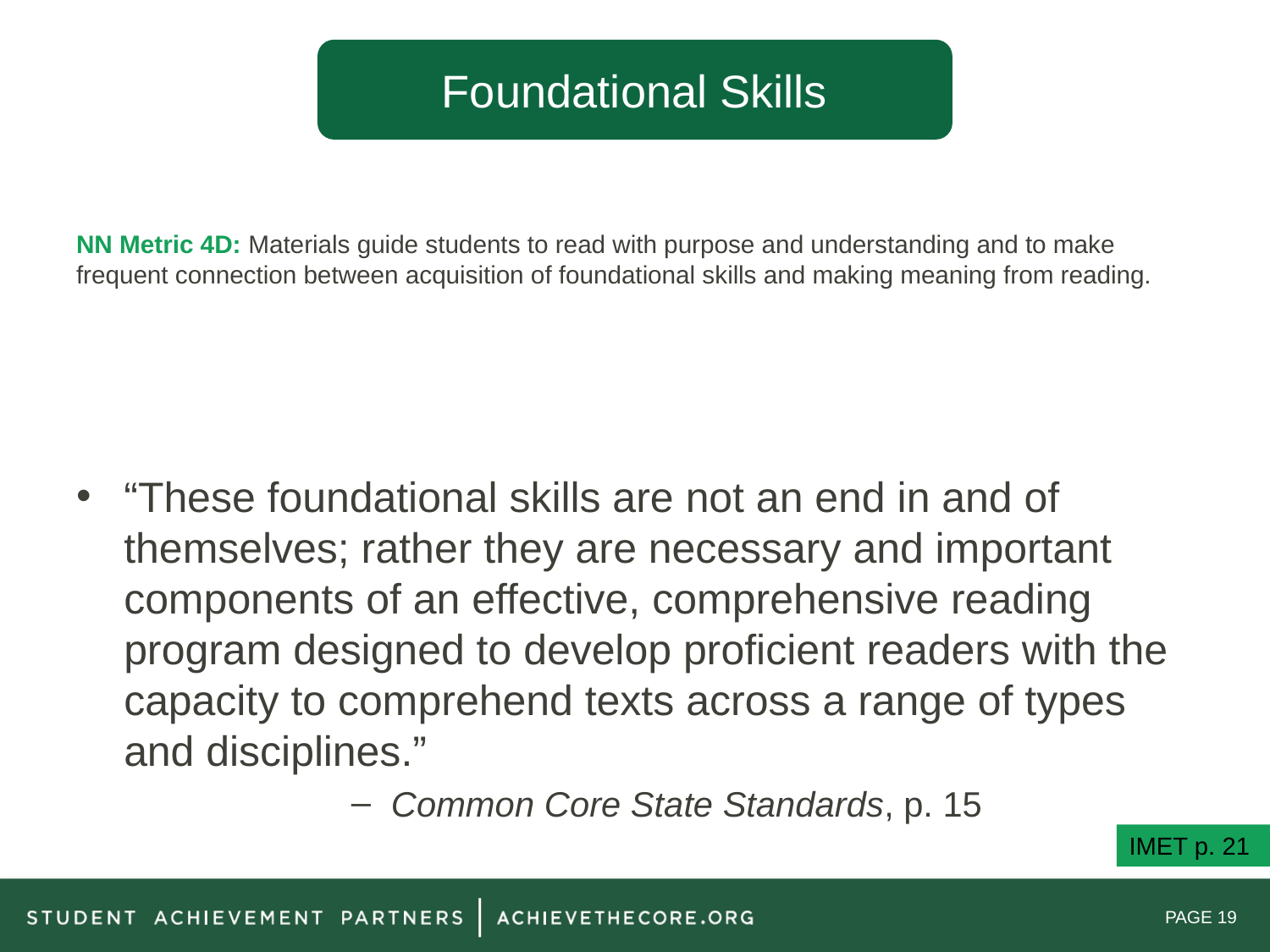

# NN Metric 4D: Materials guide students to read with purpose and understanding and to make frequent connection between acquisition of foundational skills and making meaning from reading.
Foundational Skills
“These foundational skills are not an end in and of themselves; rather they are necessary and important components of an effective, comprehensive reading program designed to develop proficient readers with the capacity to comprehend texts across a range of types and disciplines.”
Common Core State Standards, p. 15
IMET p. 21